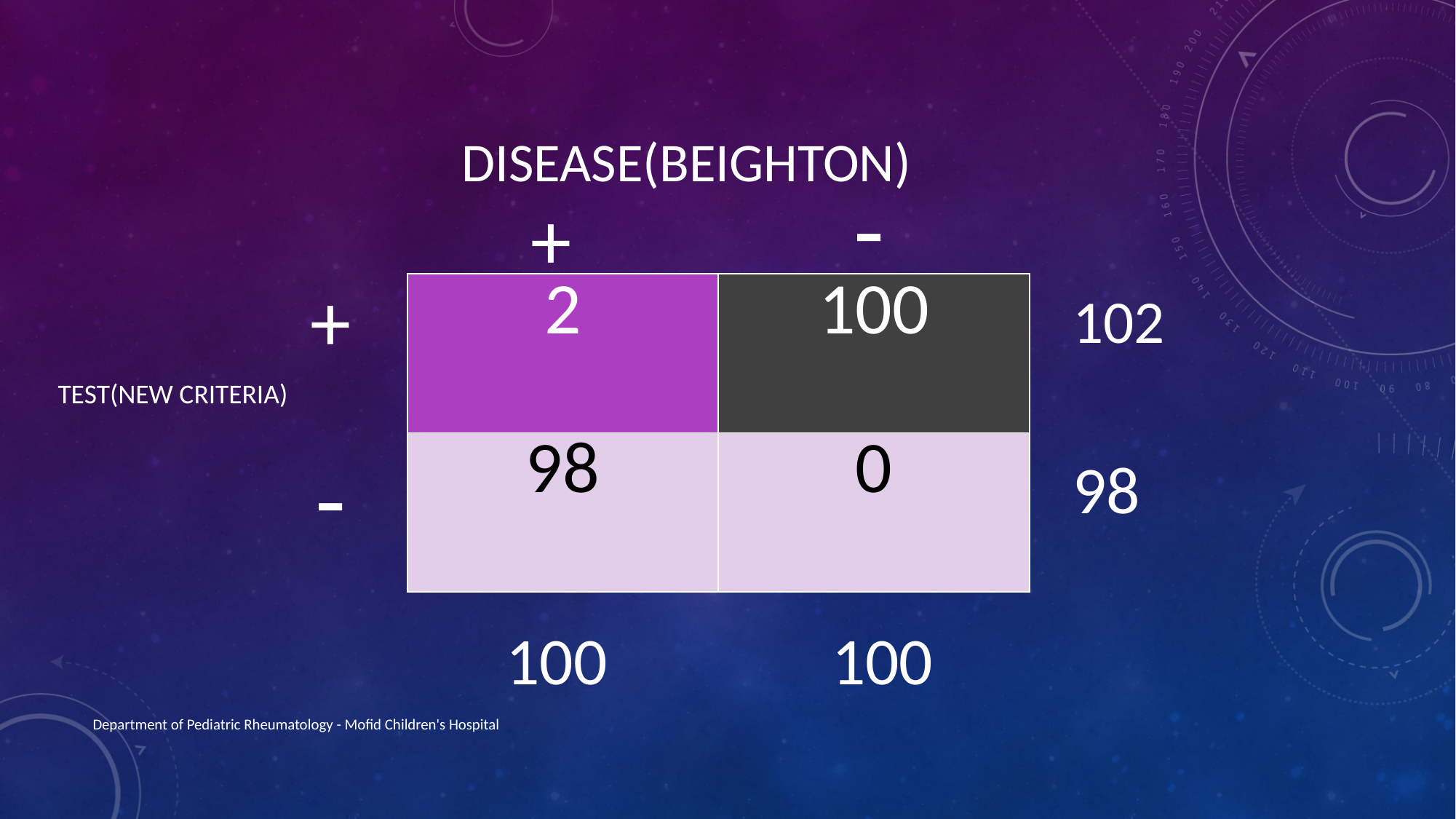

# Disease(Beighton)
-
+
+
| 2 | 100 |
| --- | --- |
| 98 | 0 |
102
TEST(NEW CRITERIA)
-
98
100
100
Department of Pediatric Rheumatology - Mofid Children's Hospital